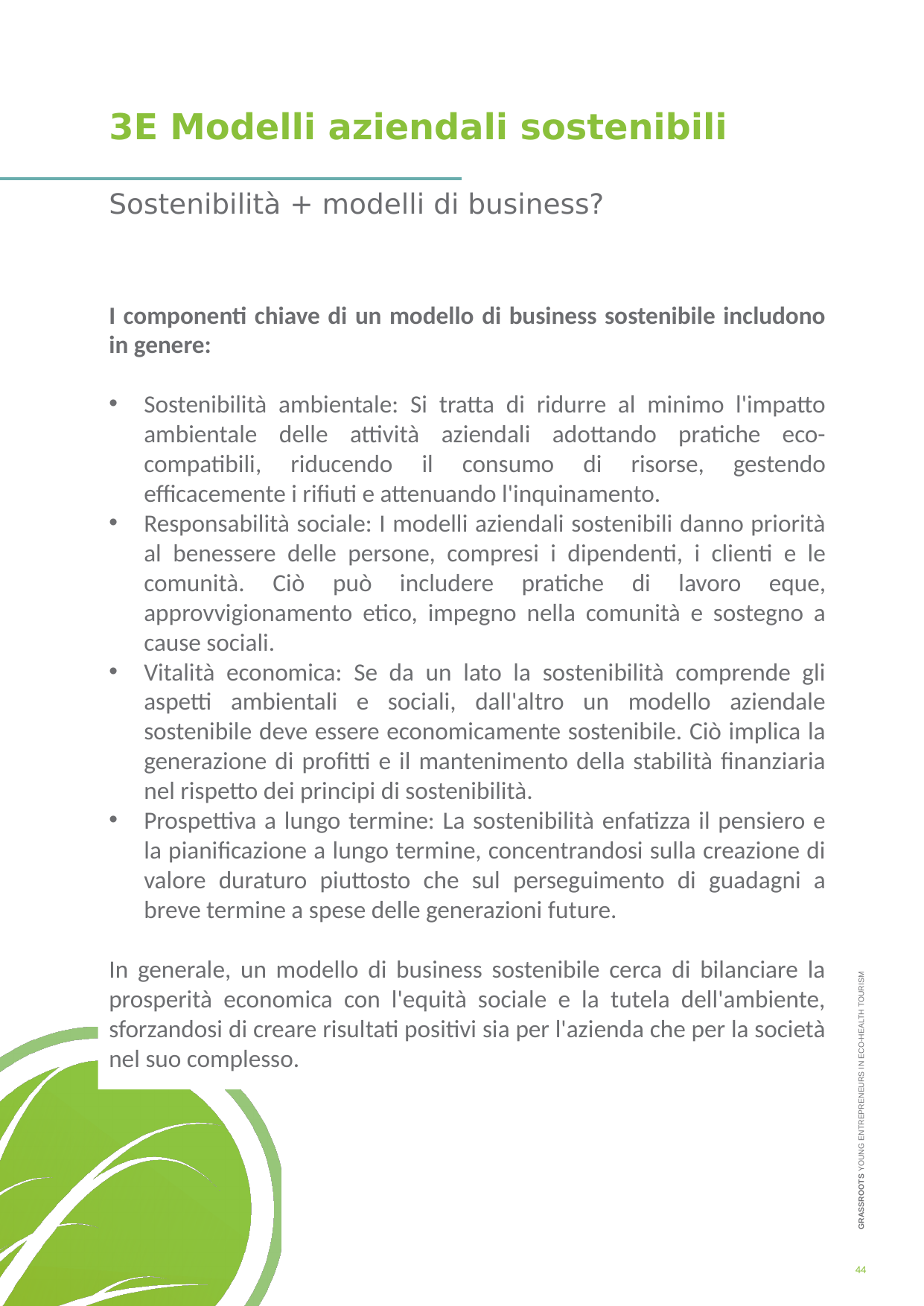

3E Modelli aziendali sostenibili
Sostenibilità + modelli di business?
I componenti chiave di un modello di business sostenibile includono in genere:

Sostenibilità ambientale: Si tratta di ridurre al minimo l'impatto ambientale delle attività aziendali adottando pratiche eco-compatibili, riducendo il consumo di risorse, gestendo efficacemente i rifiuti e attenuando l'inquinamento.
Responsabilità sociale: I modelli aziendali sostenibili danno priorità al benessere delle persone, compresi i dipendenti, i clienti e le comunità. Ciò può includere pratiche di lavoro eque, approvvigionamento etico, impegno nella comunità e sostegno a cause sociali.
Vitalità economica: Se da un lato la sostenibilità comprende gli aspetti ambientali e sociali, dall'altro un modello aziendale sostenibile deve essere economicamente sostenibile. Ciò implica la generazione di profitti e il mantenimento della stabilità finanziaria nel rispetto dei principi di sostenibilità.
Prospettiva a lungo termine: La sostenibilità enfatizza il pensiero e la pianificazione a lungo termine, concentrandosi sulla creazione di valore duraturo piuttosto che sul perseguimento di guadagni a breve termine a spese delle generazioni future.

In generale, un modello di business sostenibile cerca di bilanciare la prosperità economica con l'equità sociale e la tutela dell'ambiente, sforzandosi di creare risultati positivi sia per l'azienda che per la società nel suo complesso.

44